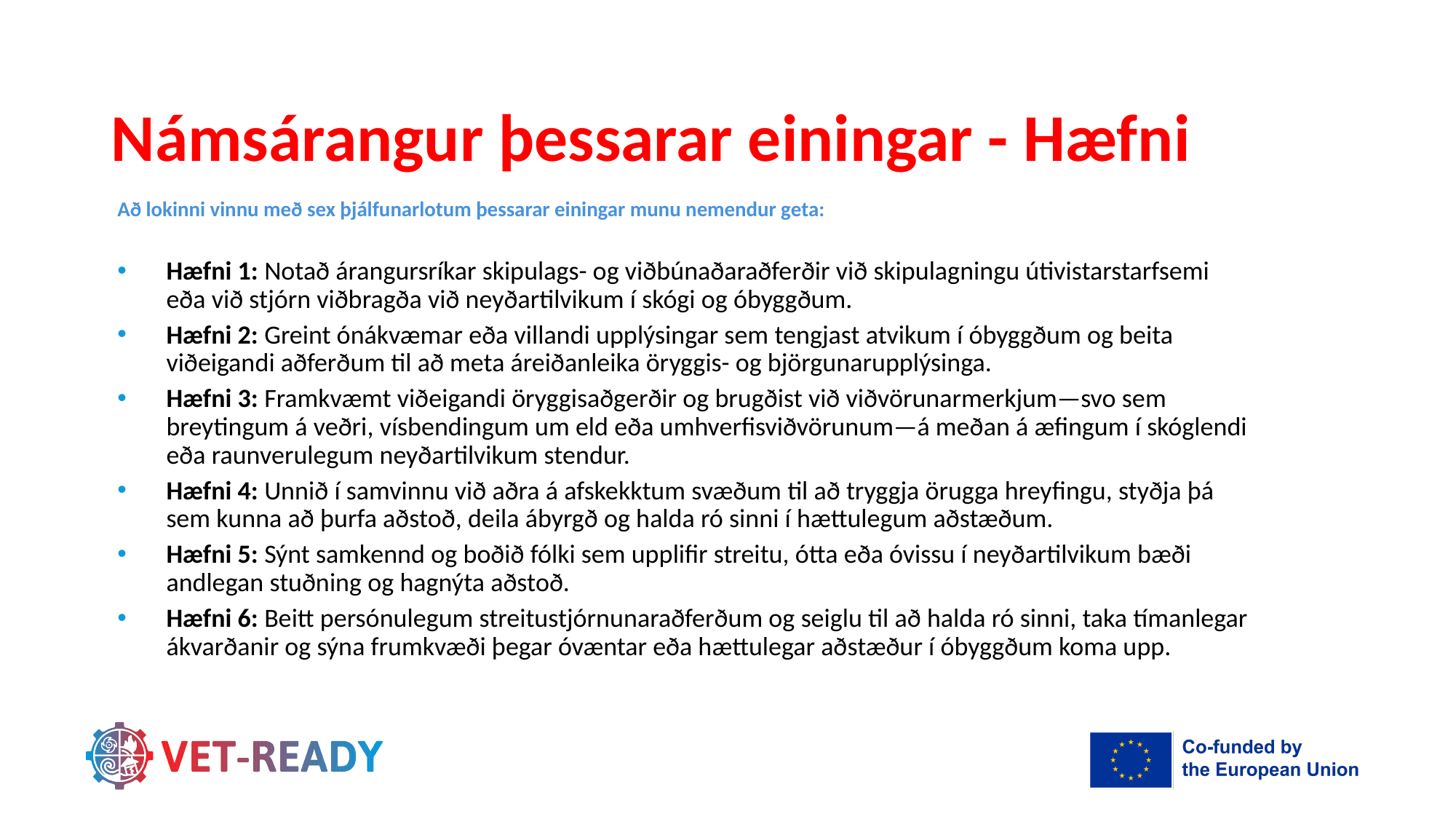

# Námsárangur þessarar einingar - Hæfni
Að lokinni vinnu með sex þjálfunarlotum þessarar einingar munu nemendur geta:

Hæfni 1: Notað árangursríkar skipulags- og viðbúnaðaraðferðir við skipulagningu útivistarstarfsemi eða við stjórn viðbragða við neyðartilvikum í skógi og óbyggðum.
Hæfni 2: Greint ónákvæmar eða villandi upplýsingar sem tengjast atvikum í óbyggðum og beita viðeigandi aðferðum til að meta áreiðanleika öryggis- og björgunarupplýsinga.
Hæfni 3: Framkvæmt viðeigandi öryggisaðgerðir og brugðist við viðvörunarmerkjum—svo sem breytingum á veðri, vísbendingum um eld eða umhverfisviðvörunum—á meðan á æfingum í skóglendi eða raunverulegum neyðartilvikum stendur.
Hæfni 4: Unnið í samvinnu við aðra á afskekktum svæðum til að tryggja örugga hreyfingu, styðja þá sem kunna að þurfa aðstoð, deila ábyrgð og halda ró sinni í hættulegum aðstæðum.
Hæfni 5: Sýnt samkennd og boðið fólki sem upplifir streitu, ótta eða óvissu í neyðartilvikum bæði andlegan stuðning og hagnýta aðstoð.
Hæfni 6: Beitt persónulegum streitustjórnunaraðferðum og seiglu til að halda ró sinni, taka tímanlegar ákvarðanir og sýna frumkvæði þegar óvæntar eða hættulegar aðstæður í óbyggðum koma upp.